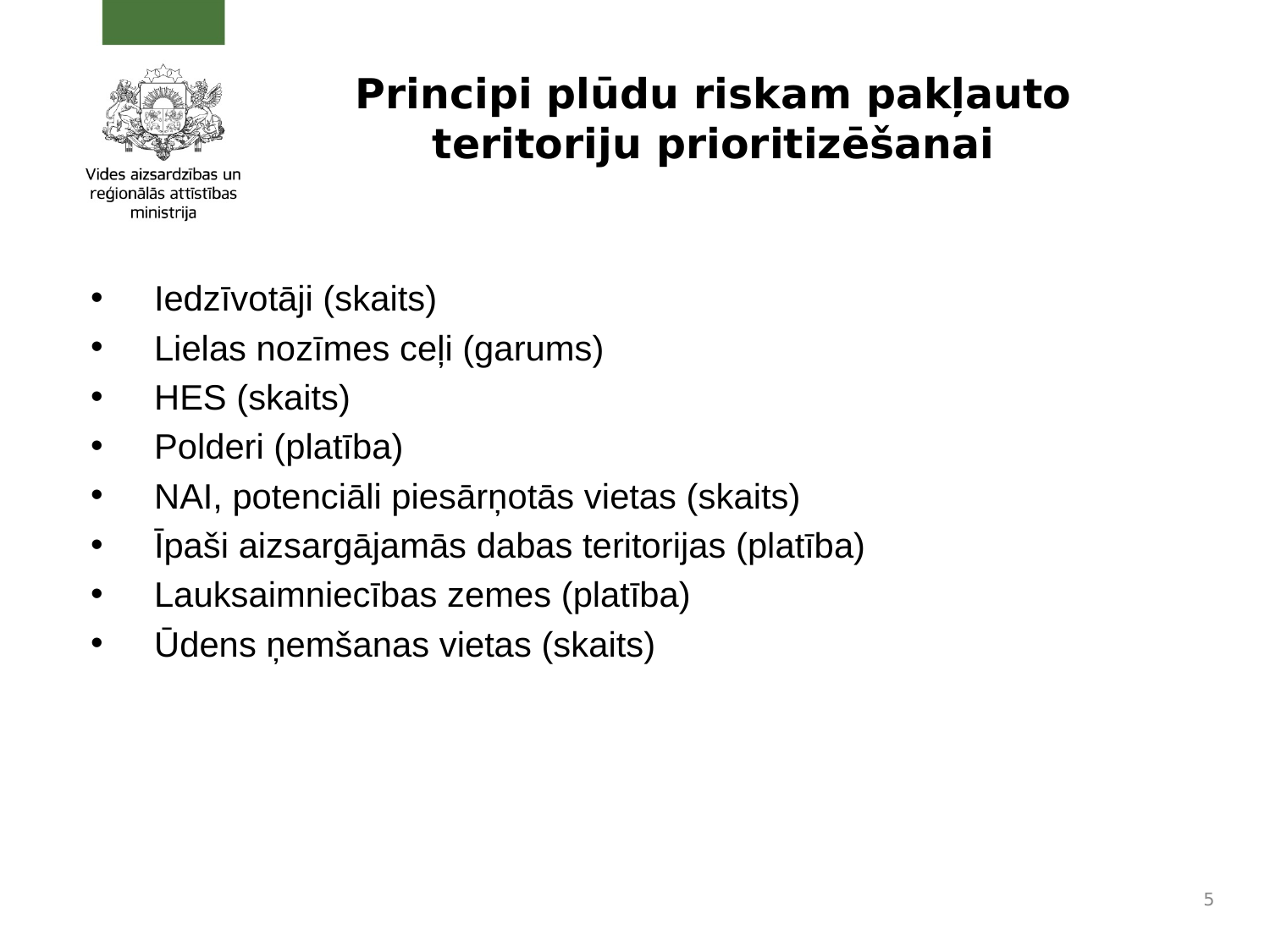

# Principi plūdu riskam pakļauto teritoriju prioritizēšanai
Iedzīvotāji (skaits)
Lielas nozīmes ceļi (garums)
HES (skaits)
Polderi (platība)
NAI, potenciāli piesārņotās vietas (skaits)
Īpaši aizsargājamās dabas teritorijas (platība)
Lauksaimniecības zemes (platība)
Ūdens ņemšanas vietas (skaits)
5